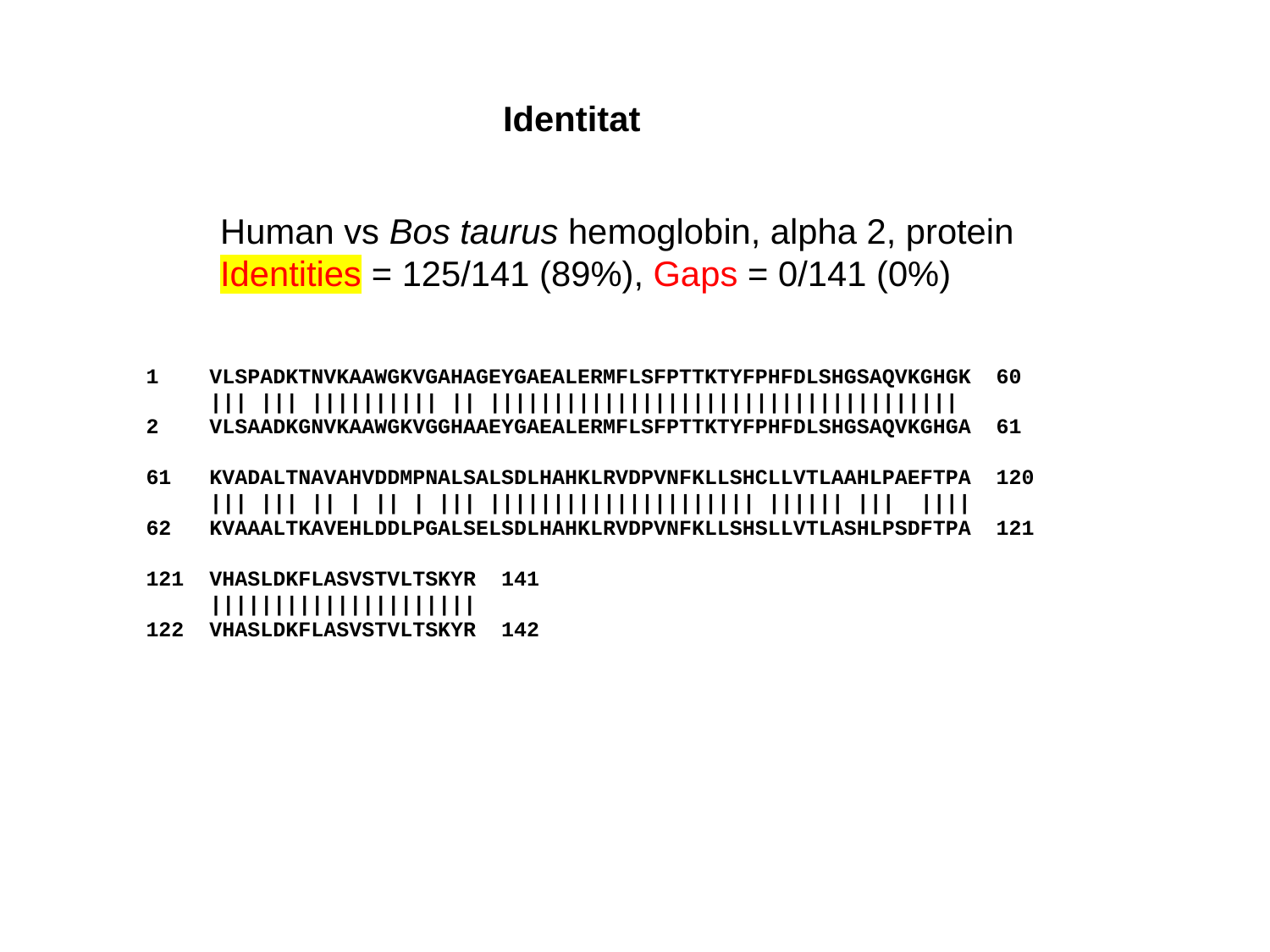

Identitat
Human vs Bos taurus hemoglobin, alpha 2, protein
Identities = 125/141 (89%), Gaps = 0/141 (0%)
       1    VLSPADKTNVKAAWGKVGAHAGEYGAEALERMFLSFPTTKTYFPHFDLSHGSAQVKGHGK  60
            ||| ||| |||||||||| || |||||||||||||||||||||||||||||||||||||
       2    VLSAADKGNVKAAWGKVGGHAAEYGAEALERMFLSFPTTKTYFPHFDLSHGSAQVKGHGA  61

       61   KVADALTNAVAHVDDMPNALSALSDLHAHKLRVDPVNFKLLSHCLLVTLAAHLPAEFTPA  120
            ||| ||| || | || | ||| ||||||||||||||||||||| |||||| |||  ||||
       62   KVAAALTKAVEHLDDLPGALSELSDLHAHKLRVDPVNFKLLSHSLLVTLASHLPSDFTPA  121

       121  VHASLDKFLASVSTVLTSKYR  141
            |||||||||||||||||||||
       122  VHASLDKFLASVSTVLTSKYR  142